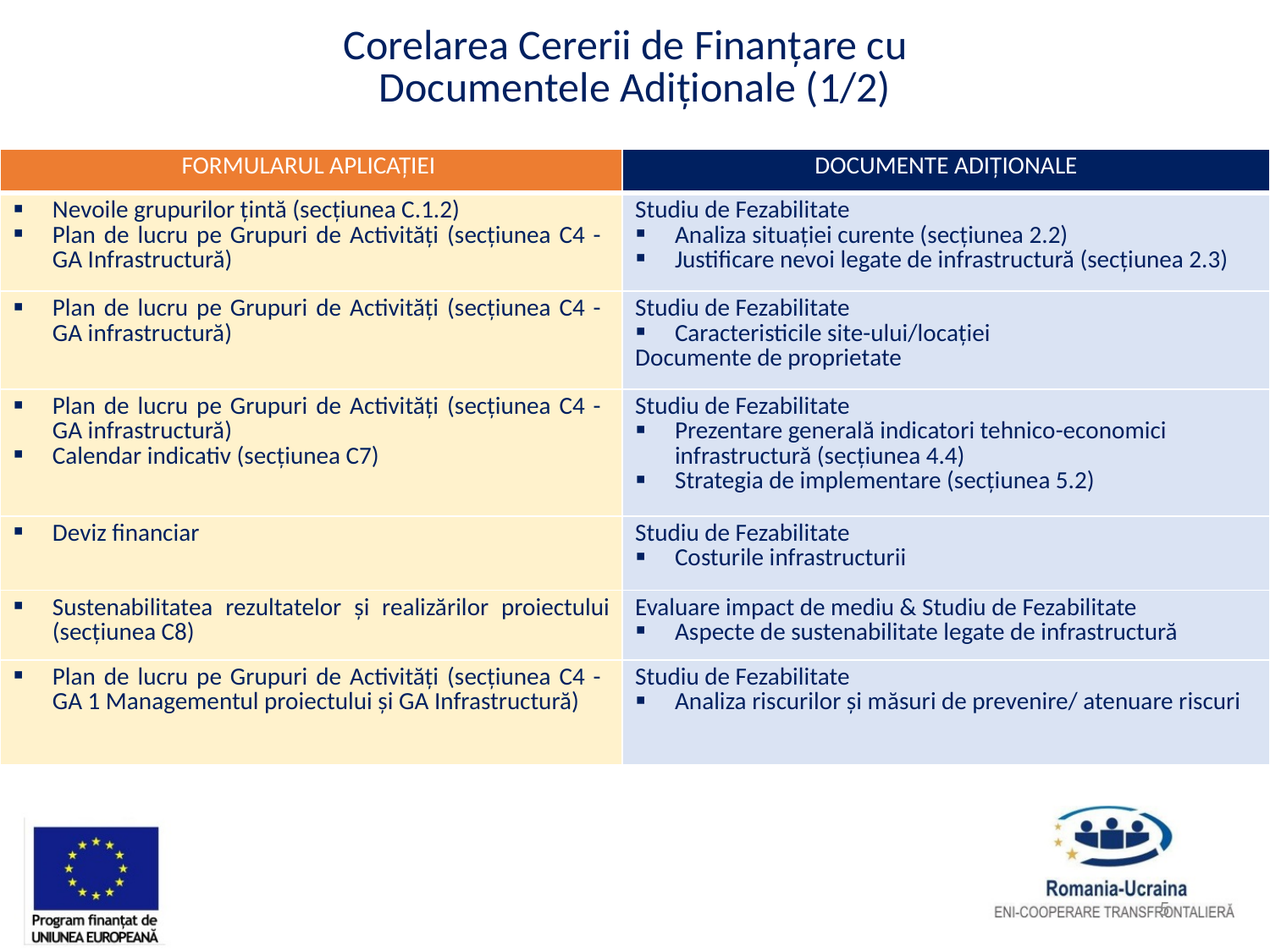

| Corelarea Cererii de Finanțare cu Documentele Adiționale (1/2) |
| --- |
| FORMULARUL APLICAȚIEI | DOCUMENTE ADIȚIONALE |
| --- | --- |
| Nevoile grupurilor țintă (secțiunea C.1.2) Plan de lucru pe Grupuri de Activități (secțiunea C4 - GA Infrastructură) | Studiu de Fezabilitate Analiza situației curente (secțiunea 2.2) Justificare nevoi legate de infrastructură (secțiunea 2.3) |
| Plan de lucru pe Grupuri de Activități (secțiunea C4 - GA infrastructură) | Studiu de Fezabilitate Caracteristicile site-ului/locației Documente de proprietate |
| Plan de lucru pe Grupuri de Activități (secțiunea C4 - GA infrastructură) Calendar indicativ (secțiunea C7) | Studiu de Fezabilitate Prezentare generală indicatori tehnico-economici infrastructură (secțiunea 4.4) Strategia de implementare (secțiunea 5.2) |
| Deviz financiar | Studiu de Fezabilitate Costurile infrastructurii |
| Sustenabilitatea rezultatelor și realizărilor proiectului (secțiunea C8) | Evaluare impact de mediu & Studiu de Fezabilitate Aspecte de sustenabilitate legate de infrastructură |
| Plan de lucru pe Grupuri de Activități (secțiunea C4 - GA 1 Managementul proiectului și GA Infrastructură) | Studiu de Fezabilitate Analiza riscurilor și măsuri de prevenire/ atenuare riscuri |
5